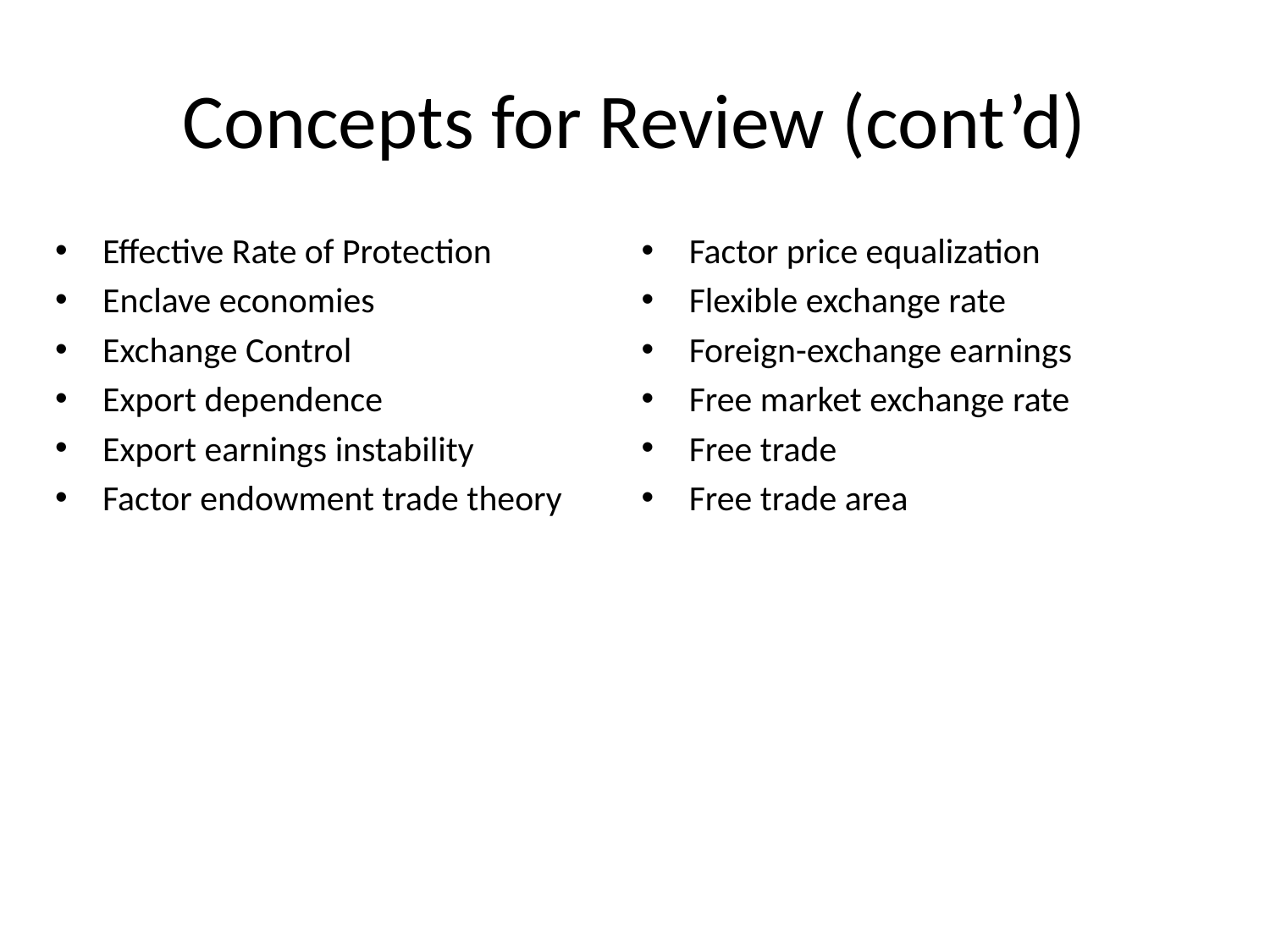

Concepts for Review (cont’d)
Effective Rate of Protection
Enclave economies
Exchange Control
Export dependence
Export earnings instability
Factor endowment trade theory
Factor price equalization
Flexible exchange rate
Foreign-exchange earnings
Free market exchange rate
Free trade
Free trade area